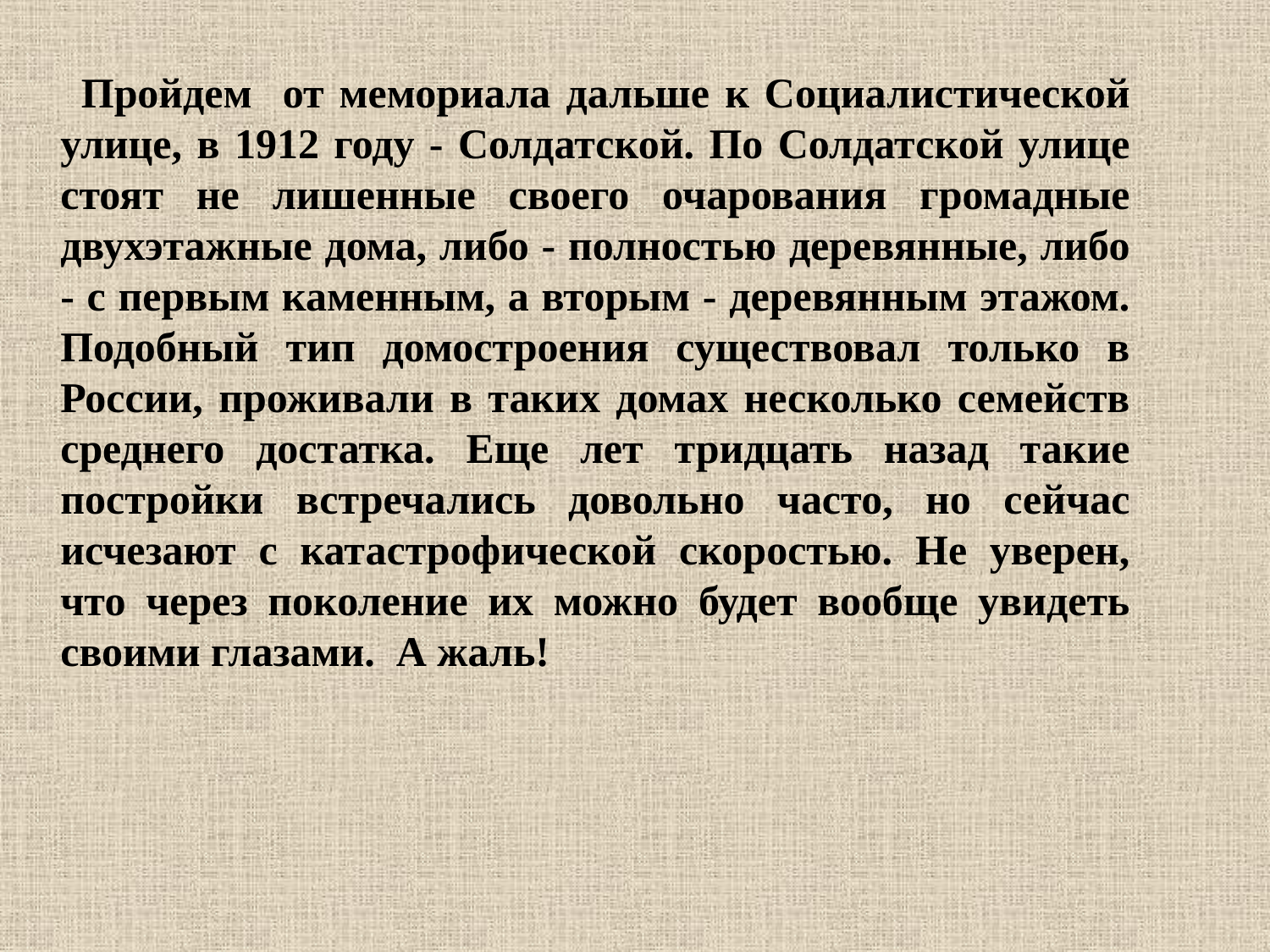

Пройдем  от мемориала дальше к Социалистической улице, в 1912 году - Солдатской. По Солдатской улице стоят не лишенные своего очарования громадные двухэтажные дома, либо - полностью деревянные, либо - с первым каменным, а вторым - деревянным этажом. Подобный тип домостроения существовал только в России, проживали в таких домах несколько семейств среднего достатка. Еще лет тридцать назад такие постройки встречались довольно часто, но сейчас исчезают с катастрофической скоростью. Не уверен, что через поколение их можно будет вообще увидеть своими глазами.  А жаль!